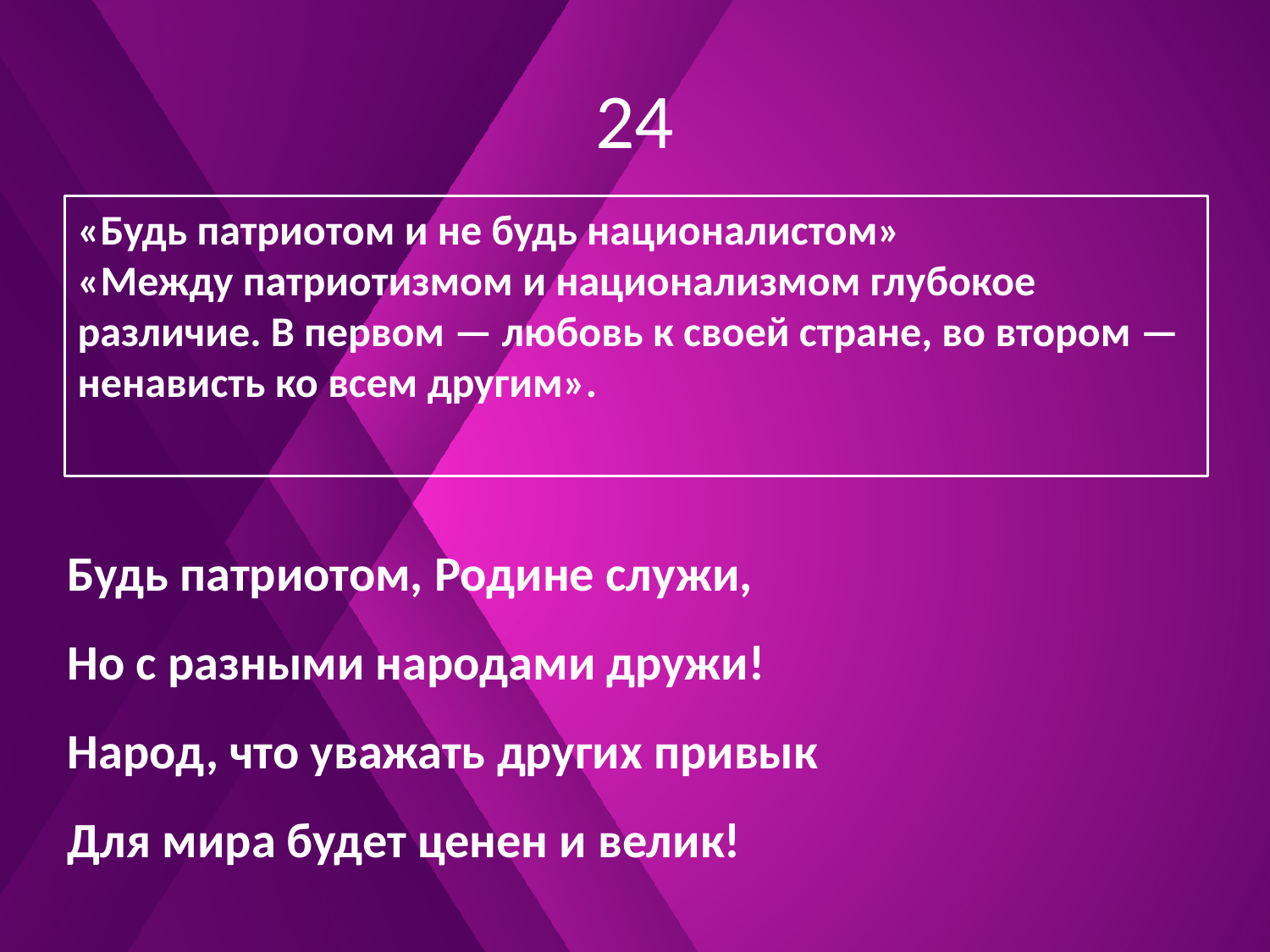

# 24
«Будь патриотом и не будь националистом»
«Между патриотизмом и национализмом глубокое различие. В первом — любовь к своей стране, во втором — ненависть ко всем другим».
Будь патриотом, Родине служи,
Но с разными народами дружи!
Народ, что уважать других привык
Для мира будет ценен и велик!